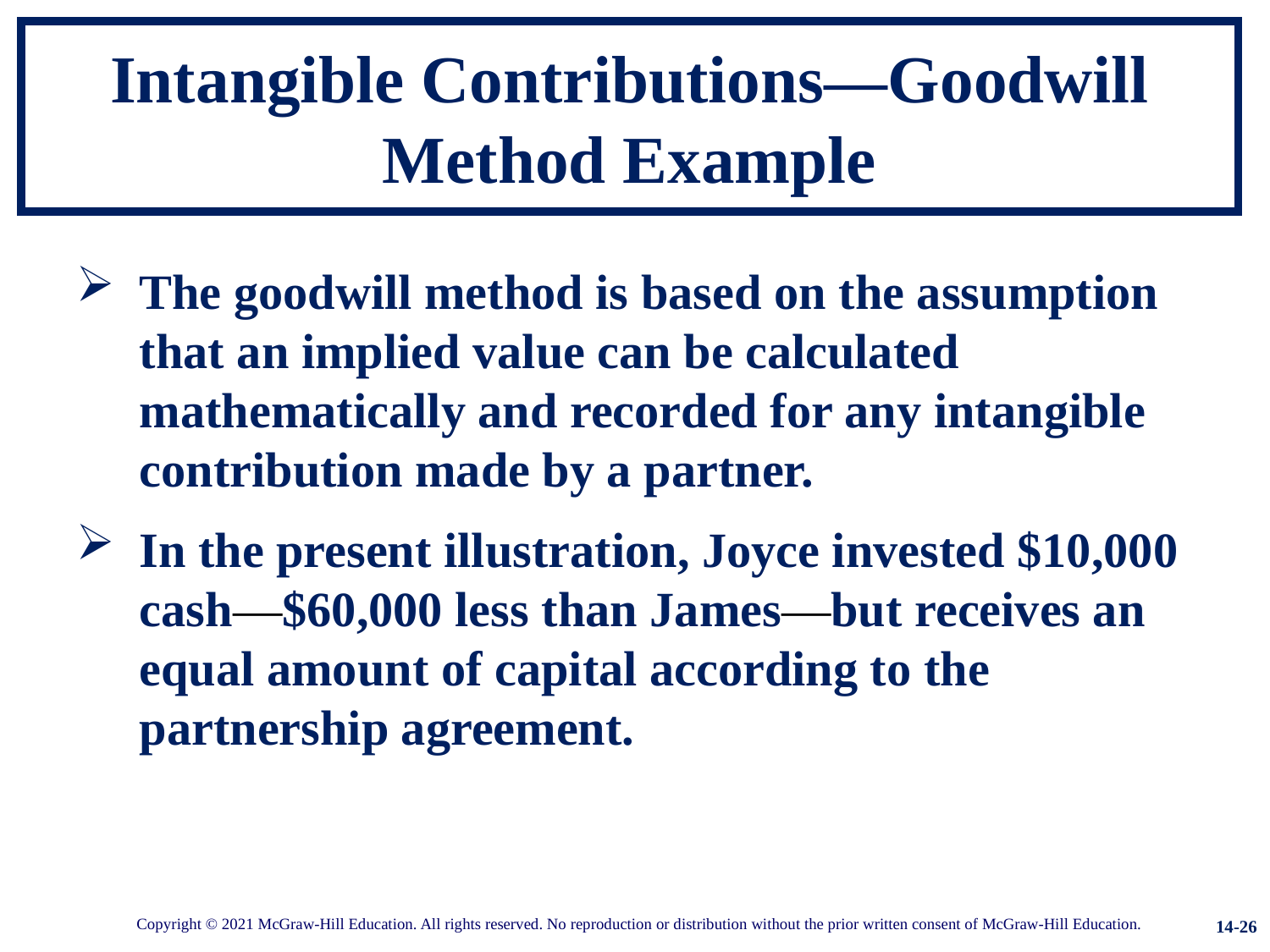

# Intangible Contributions—Goodwill Method Example
The goodwill method is based on the assumption that an implied value can be calculated mathematically and recorded for any intangible contribution made by a partner.
In the present illustration, Joyce invested $10,000 cash—$60,000 less than James—but receives an equal amount of capital according to the partnership agreement.
14-26
Copyright © 2021 McGraw-Hill Education. All rights reserved. No reproduction or distribution without the prior written consent of McGraw-Hill Education.